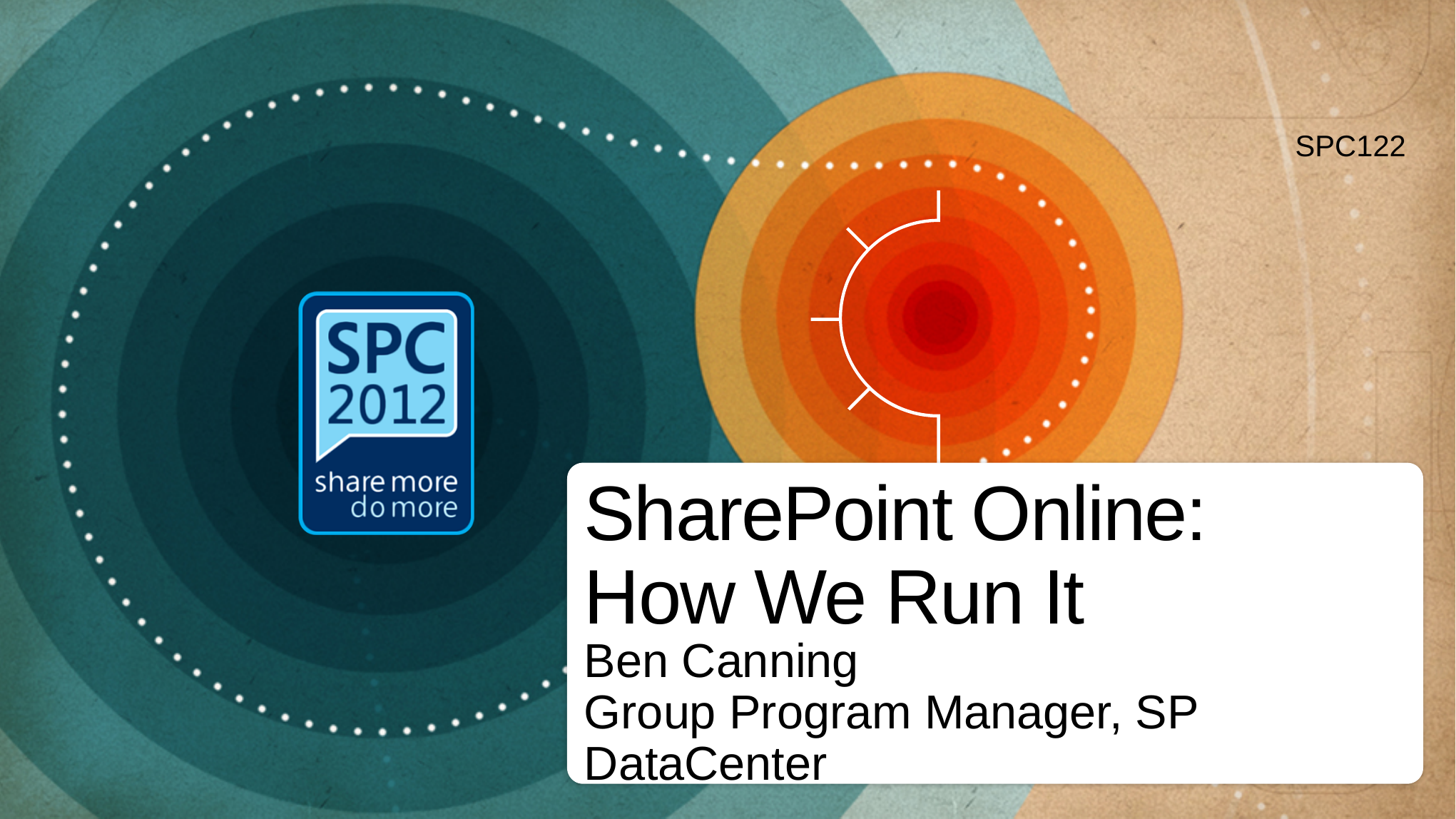

SPC122
# SharePoint Online: How We Run It
Ben Canning
Group Program Manager, SP DataCenter